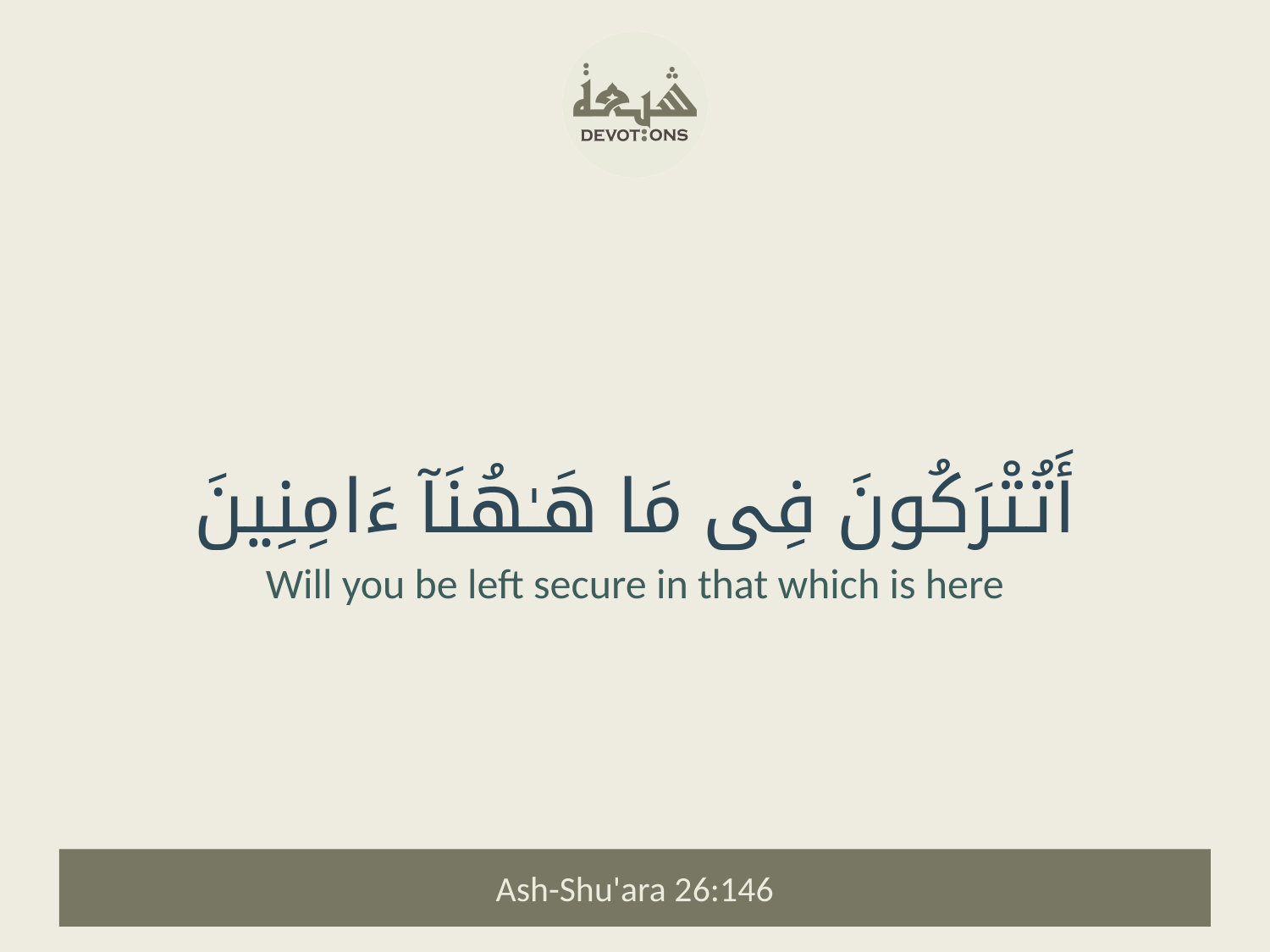

أَتُتْرَكُونَ فِى مَا هَـٰهُنَآ ءَامِنِينَ
Will you be left secure in that which is here
Ash-Shu'ara 26:146